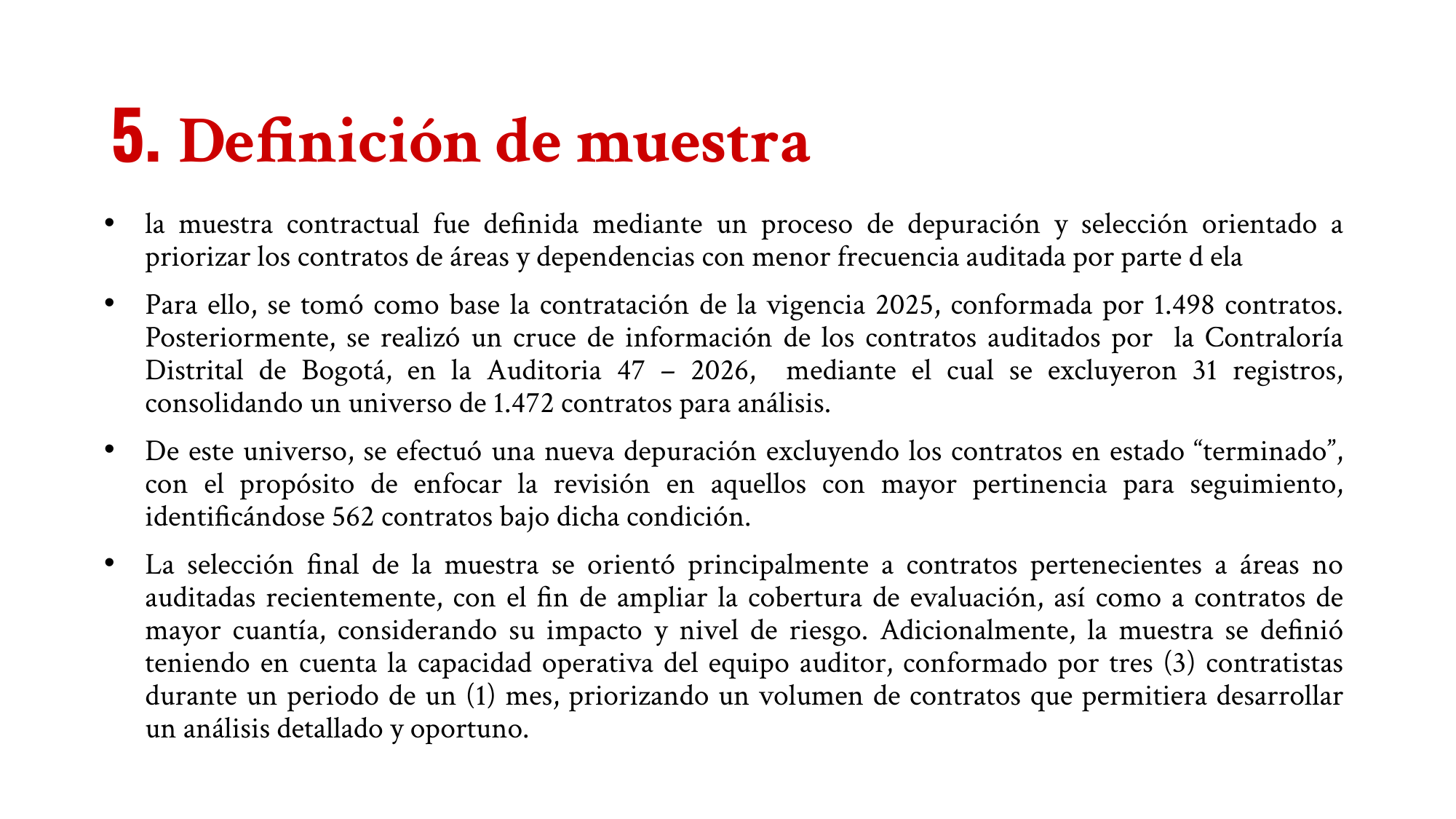

# 5. Definición de muestra
la muestra contractual fue definida mediante un proceso de depuración y selección orientado a priorizar los contratos de áreas y dependencias con menor frecuencia auditada por parte d ela
Para ello, se tomó como base la contratación de la vigencia 2025, conformada por 1.498 contratos. Posteriormente, se realizó un cruce de información de los contratos auditados por  la Contraloría Distrital de Bogotá, en la Auditoria 47 – 2026,  mediante el cual se excluyeron 31 registros, consolidando un universo de 1.472 contratos para análisis.
De este universo, se efectuó una nueva depuración excluyendo los contratos en estado “terminado”, con el propósito de enfocar la revisión en aquellos con mayor pertinencia para seguimiento, identificándose 562 contratos bajo dicha condición.
La selección final de la muestra se orientó principalmente a contratos pertenecientes a áreas no auditadas recientemente, con el fin de ampliar la cobertura de evaluación, así como a contratos de mayor cuantía, considerando su impacto y nivel de riesgo. Adicionalmente, la muestra se definió teniendo en cuenta la capacidad operativa del equipo auditor, conformado por tres (3) contratistas durante un periodo de un (1) mes, priorizando un volumen de contratos que permitiera desarrollar un análisis detallado y oportuno.